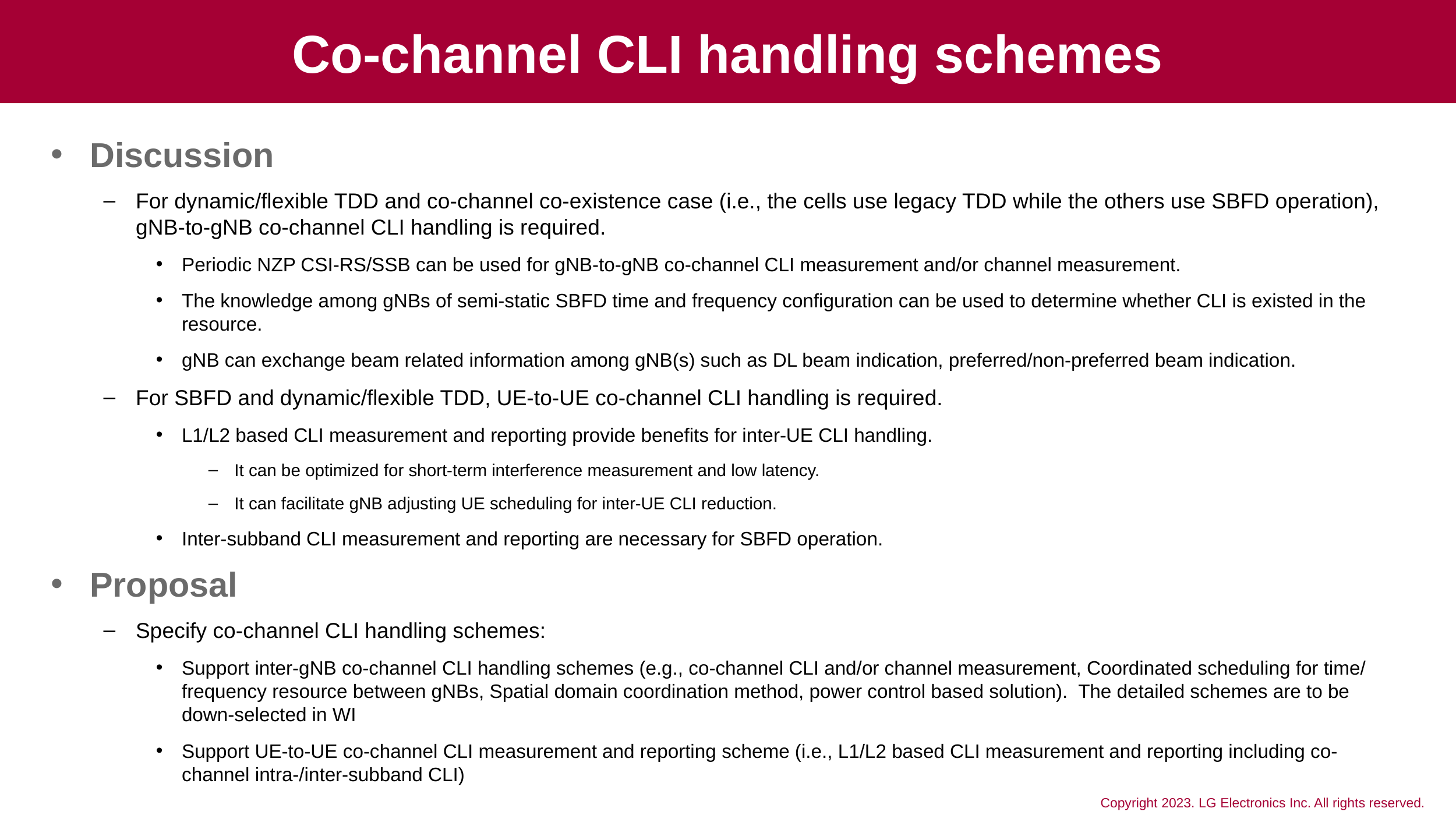

# Co-channel CLI handling schemes
Discussion
For dynamic/flexible TDD and co-channel co-existence case (i.e., the cells use legacy TDD while the others use SBFD operation), gNB-to-gNB co-channel CLI handling is required.
Periodic NZP CSI-RS/SSB can be used for gNB-to-gNB co-channel CLI measurement and/or channel measurement.
The knowledge among gNBs of semi-static SBFD time and frequency configuration can be used to determine whether CLI is existed in the resource.
gNB can exchange beam related information among gNB(s) such as DL beam indication, preferred/non-preferred beam indication.
For SBFD and dynamic/flexible TDD, UE-to-UE co-channel CLI handling is required.
L1/L2 based CLI measurement and reporting provide benefits for inter-UE CLI handling.
It can be optimized for short-term interference measurement and low latency.
It can facilitate gNB adjusting UE scheduling for inter-UE CLI reduction.
Inter-subband CLI measurement and reporting are necessary for SBFD operation.
Proposal
Specify co-channel CLI handling schemes:
Support inter-gNB co-channel CLI handling schemes (e.g., co-channel CLI and/or channel measurement, Coordinated scheduling for time/frequency resource between gNBs, Spatial domain coordination method, power control based solution).  The detailed schemes are to be down-selected in WI
Support UE-to-UE co-channel CLI measurement and reporting scheme (i.e., L1/L2 based CLI measurement and reporting including co-channel intra-/inter-subband CLI)